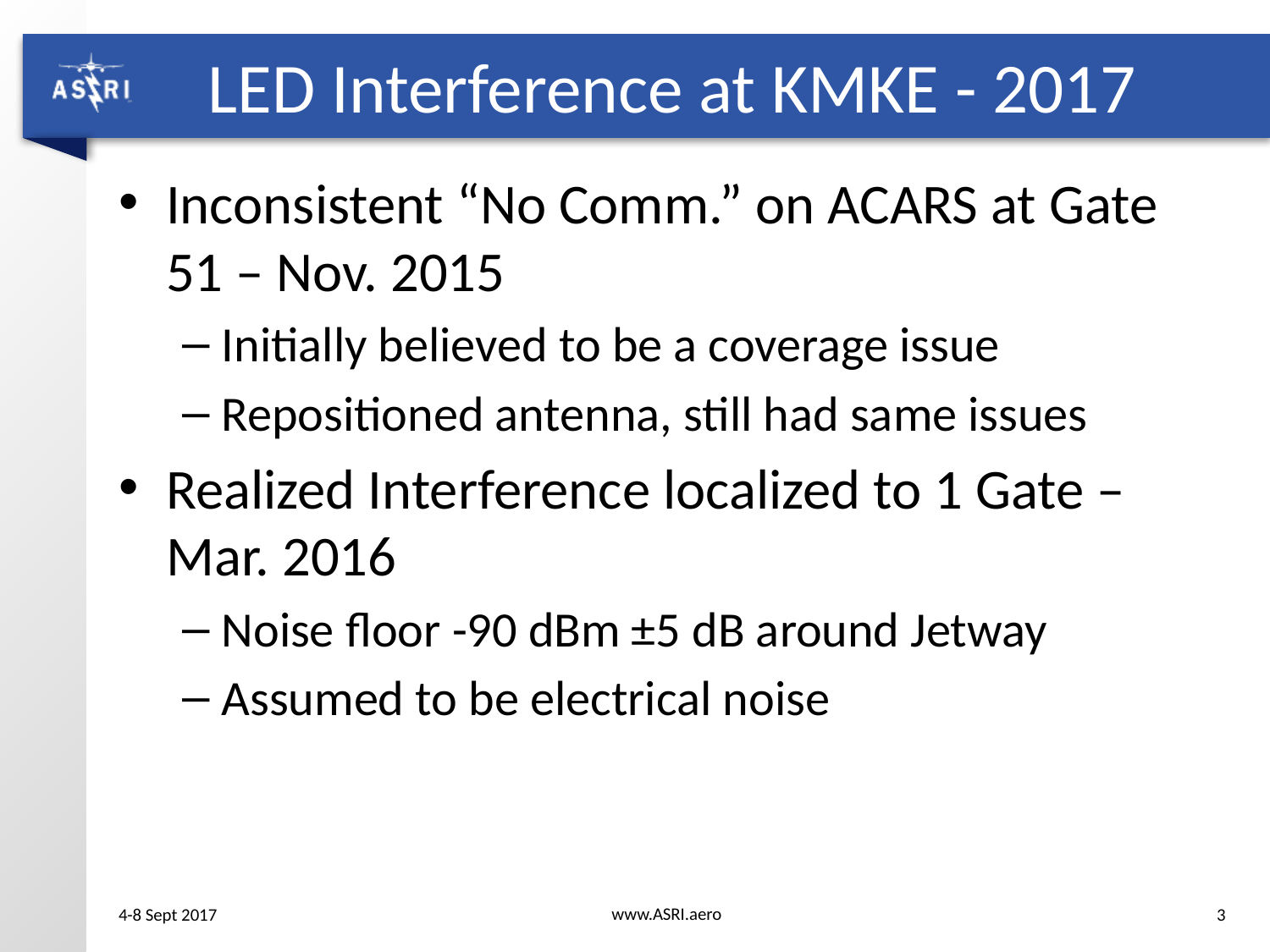

# LED Interference at KMKE - 2017
Inconsistent “No Comm.” on ACARS at Gate 51 – Nov. 2015
Initially believed to be a coverage issue
Repositioned antenna, still had same issues
Realized Interference localized to 1 Gate – Mar. 2016
Noise floor -90 dBm ±5 dB around Jetway
Assumed to be electrical noise

www.ASRI.aero
3
4-8 Sept 2017